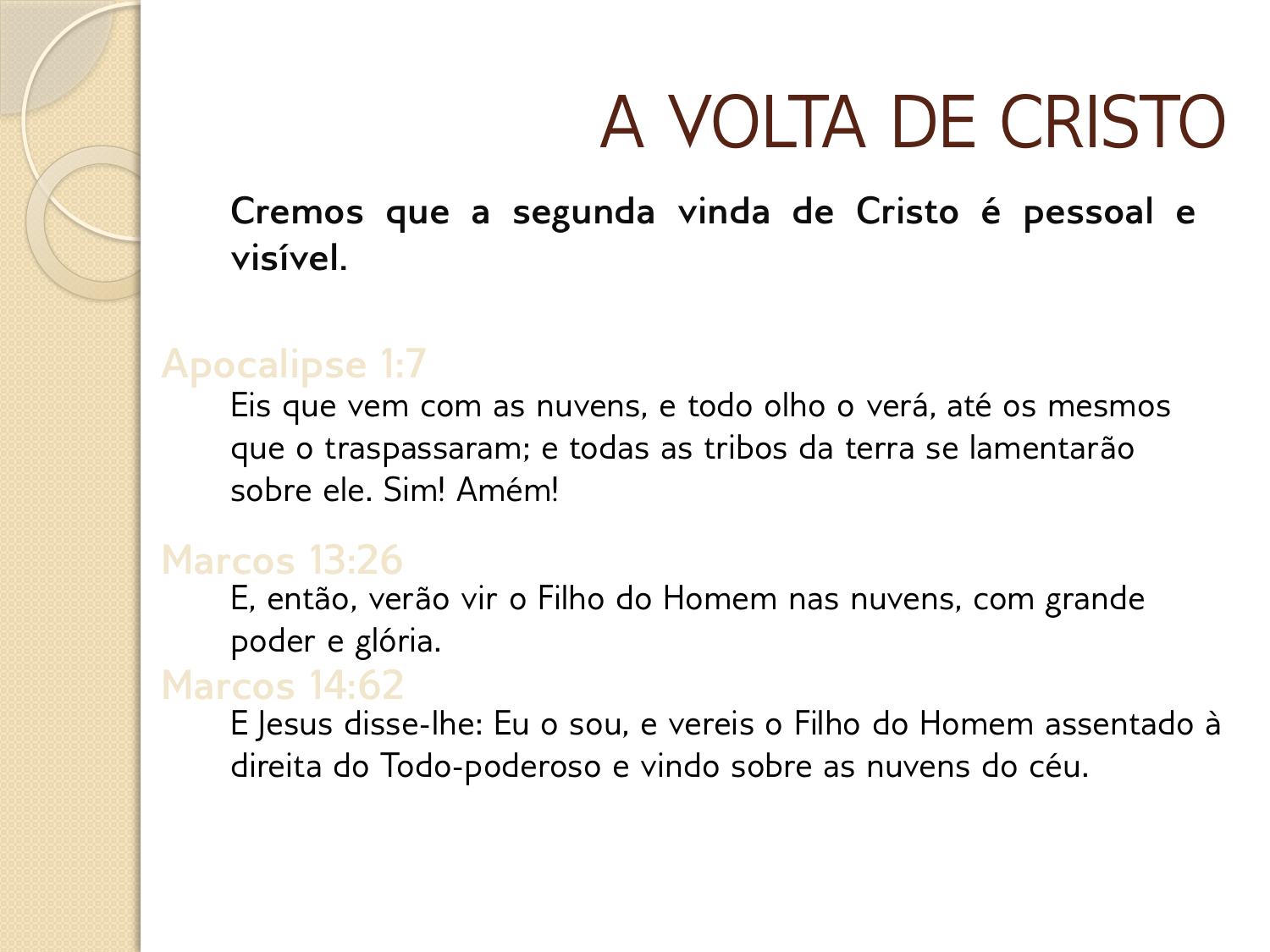

# A VOLTA DE CRISTO
Cremos que a segunda vinda de Cristo é pessoal e visível.
Apocalipse 1:7
Eis que vem com as nuvens, e todo olho o verá, até os mesmos que o traspassaram; e todas as tribos da terra se lamentarão sobre ele. Sim! Amém!

Marcos 13:26
E, então, verão vir o Filho do Homem nas nuvens, com grande poder e glória.
Marcos 14:62
E Jesus disse-lhe: Eu o sou, e vereis o Filho do Homem assentado à direita do Todo-poderoso e vindo sobre as nuvens do céu.